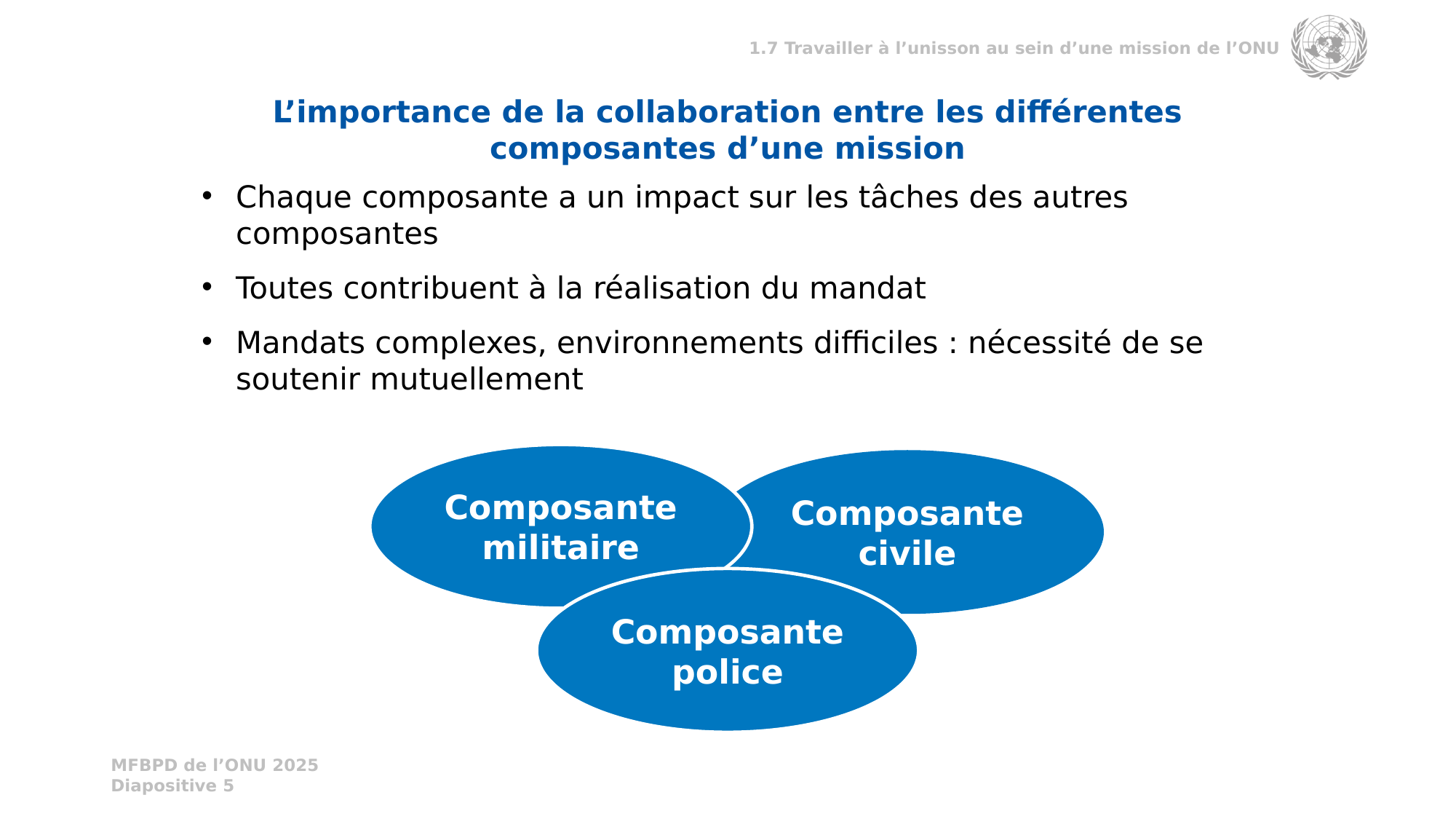

L’importance de la collaboration entre les différentes composantes d’une mission
Chaque composante a un impact sur les tâches des autres composantes
Toutes contribuent à la réalisation du mandat
Mandats complexes, environnements difficiles : nécessité de se soutenir mutuellement
Composante militaire
Composante civile
Composante police